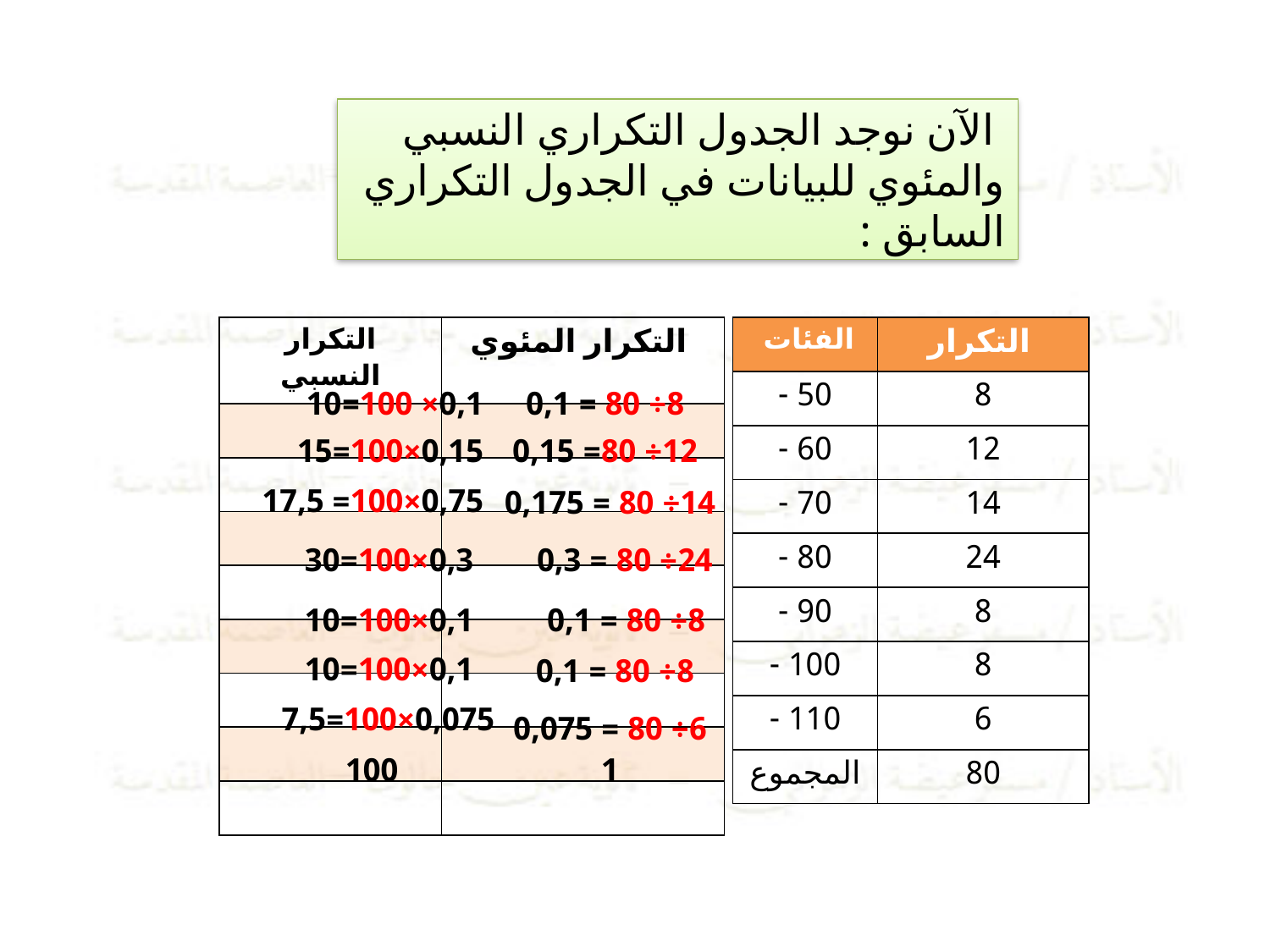

# الآن نوجد الجدول التكراري النسبي والمئوي للبيانات في الجدول التكراري السابق :
| الفئات | التكرار |
| --- | --- |
| 50 - | 8 |
| 60 - | 12 |
| 70 - | 14 |
| 80 - | 24 |
| 90 - | 8 |
| 100 - | 8 |
| 110 - | 6 |
| المجموع | 80 |
| التكرار النسبي | التكرار المئوي |
| --- | --- |
|  |  |
|  |  |
|  |  |
|  |  |
|  |  |
|  |  |
|  |  |
|  |  |
0,1× 100=10
8÷ 80 = 0,1
0,15×100=15
12÷ 80= 0,15
0,75×100= 17,5
14÷ 80 = 0,175
0,3×100=30
24÷ 80 = 0,3
0,1×100=10
8÷ 80 = 0,1
0,1×100=10
8÷ 80 = 0,1
0,075×100=7,5
6÷ 80 = 0,075
100
1